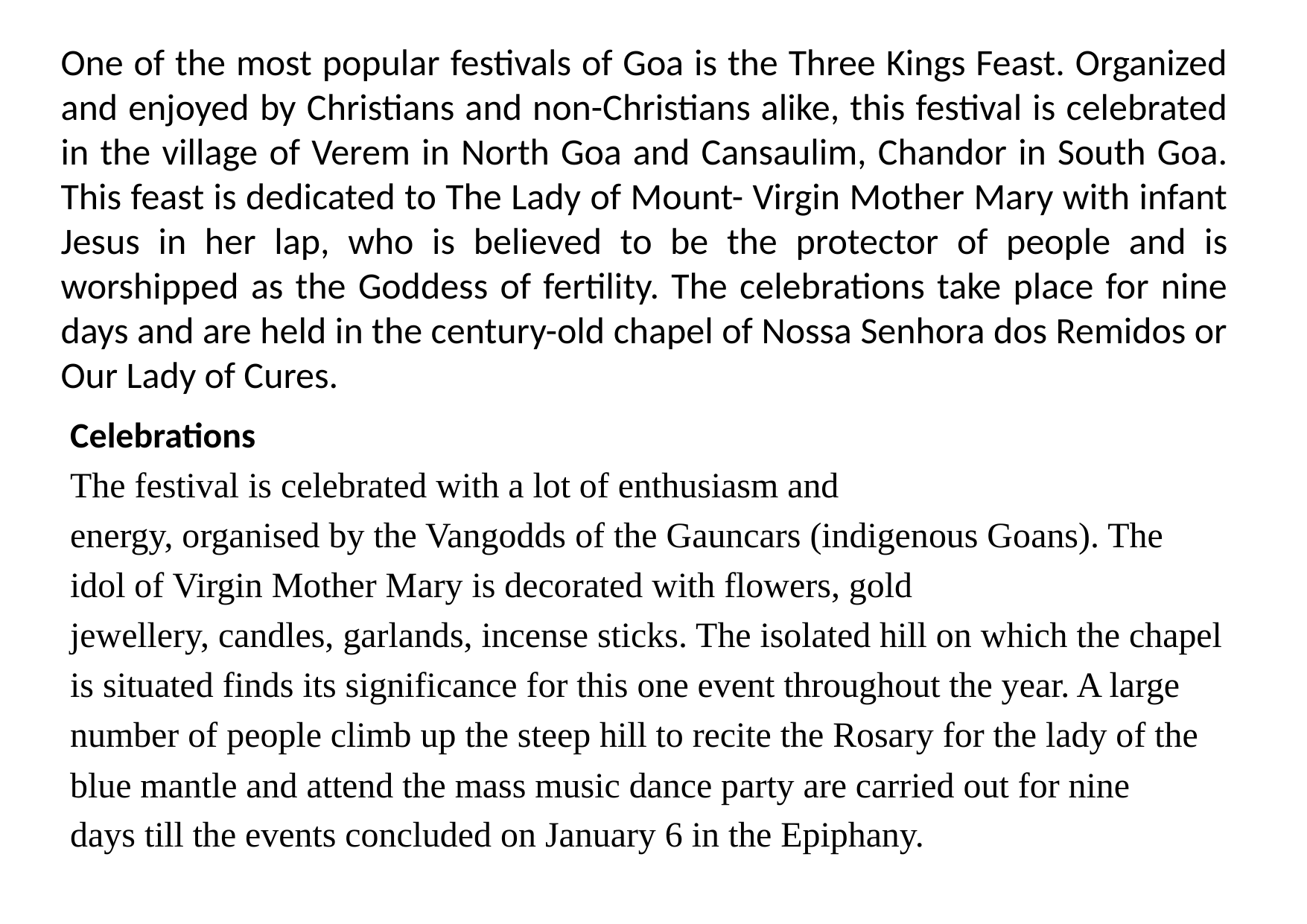

# One of the most popular festivals of Goa is the Three Kings Feast. Organized and enjoyed by Christians and non-Christians alike, this festival is celebrated in the village of Verem in North Goa and Cansaulim, Chandor in South Goa. This feast is dedicated to The Lady of Mount- Virgin Mother Mary with infant Jesus in her lap, who is believed to be the protector of people and is worshipped as the Goddess of fertility. The celebrations take place for nine days and are held in the century-old chapel of Nossa Senhora dos Remidos or Our Lady of Cures.
Celebrations
The festival is celebrated with a lot of enthusiasm and
energy, organised by the Vangodds of the Gauncars (indigenous Goans). The
idol of Virgin Mother Mary is decorated with flowers, gold
jewellery, candles, garlands, incense sticks. The isolated hill on which the chapel
is situated finds its significance for this one event throughout the year. A large
number of people climb up the steep hill to recite the Rosary for the lady of the
blue mantle and attend the mass music dance party are carried out for nine
days till the events concluded on January 6 in the Epiphany.